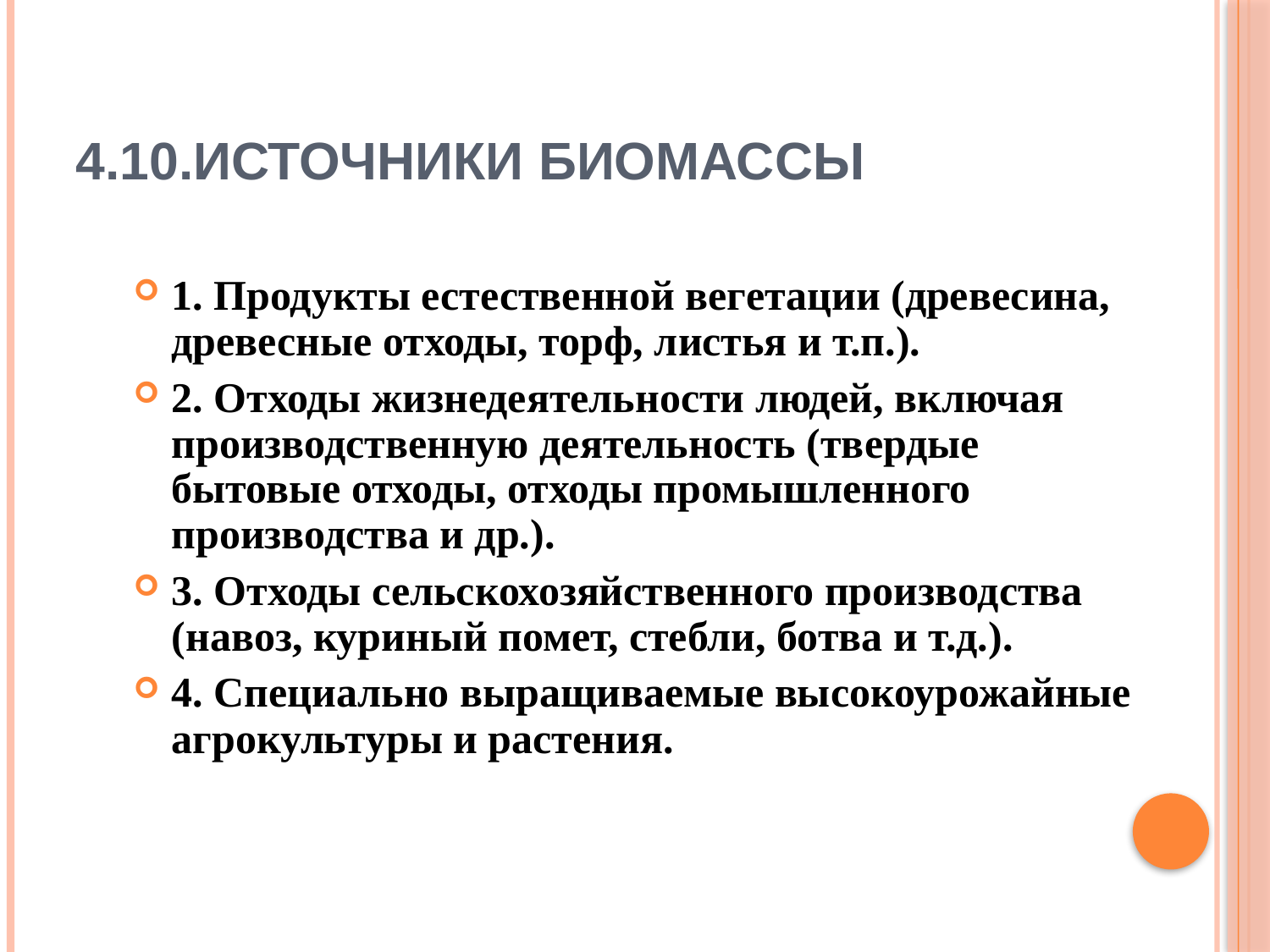

# 4.10.Источники биомассы

1. Продукты естественной вегетации (древесина, древесные отходы, торф, листья и т.п.).
2. Отходы жизнедеятельности людей, включая производственную деятельность (твердые бытовые отходы, отходы промышленного производства и др.).
3. Отходы сельскохозяйственного производства (навоз, куриный помет, стебли, ботва и т.д.).
4. Специально выращиваемые высокоурожайные агрокультуры и растения.